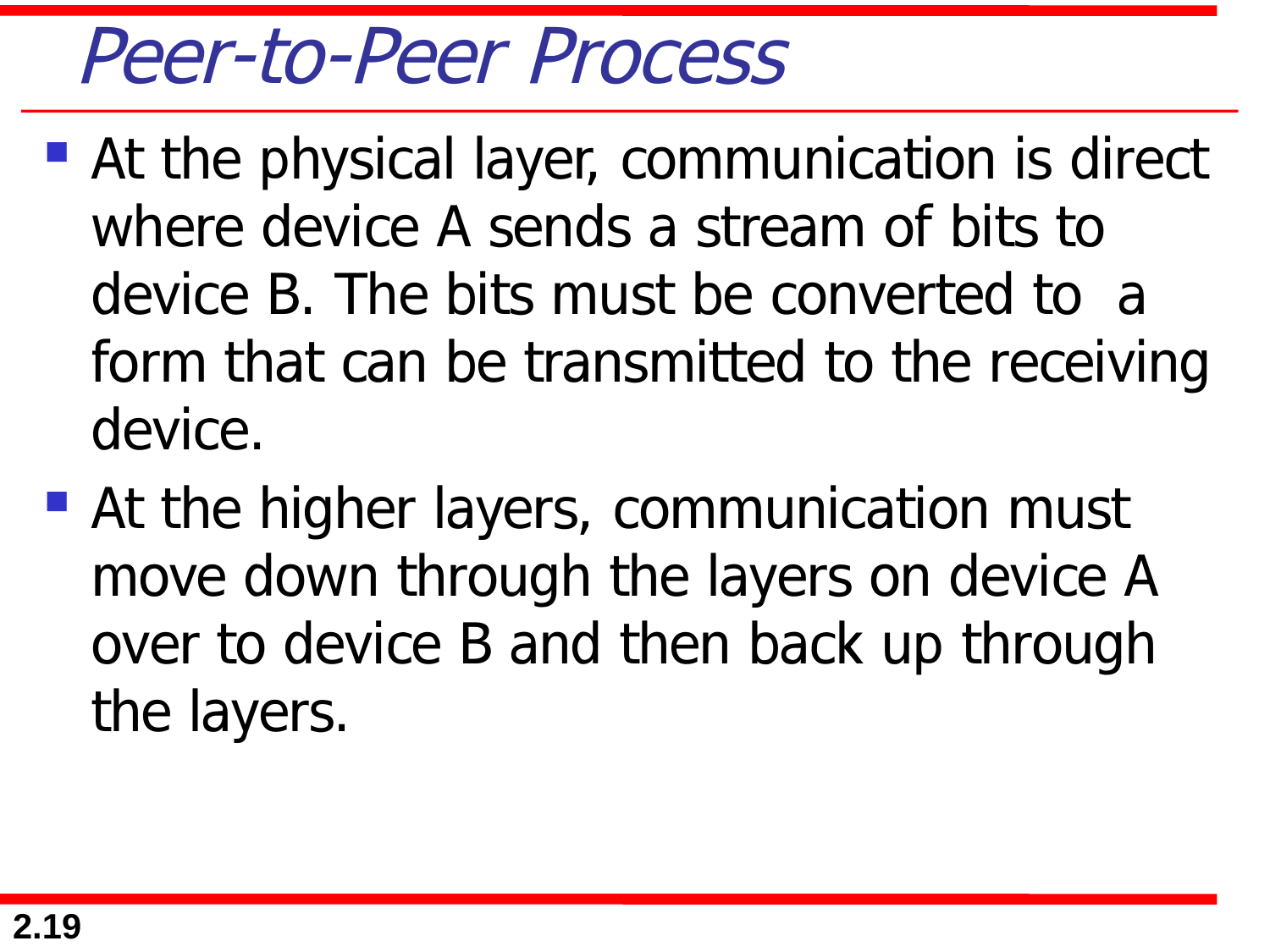

# Peer-to-Peer Process

At the physical layer, communication is direct where device A sends a stream of bits to device B. The bits must be converted to  a form that can be transmitted to the receiving device.
At the higher layers, communication must move down through the layers on device A over to device B and then back up through the layers.

2.19